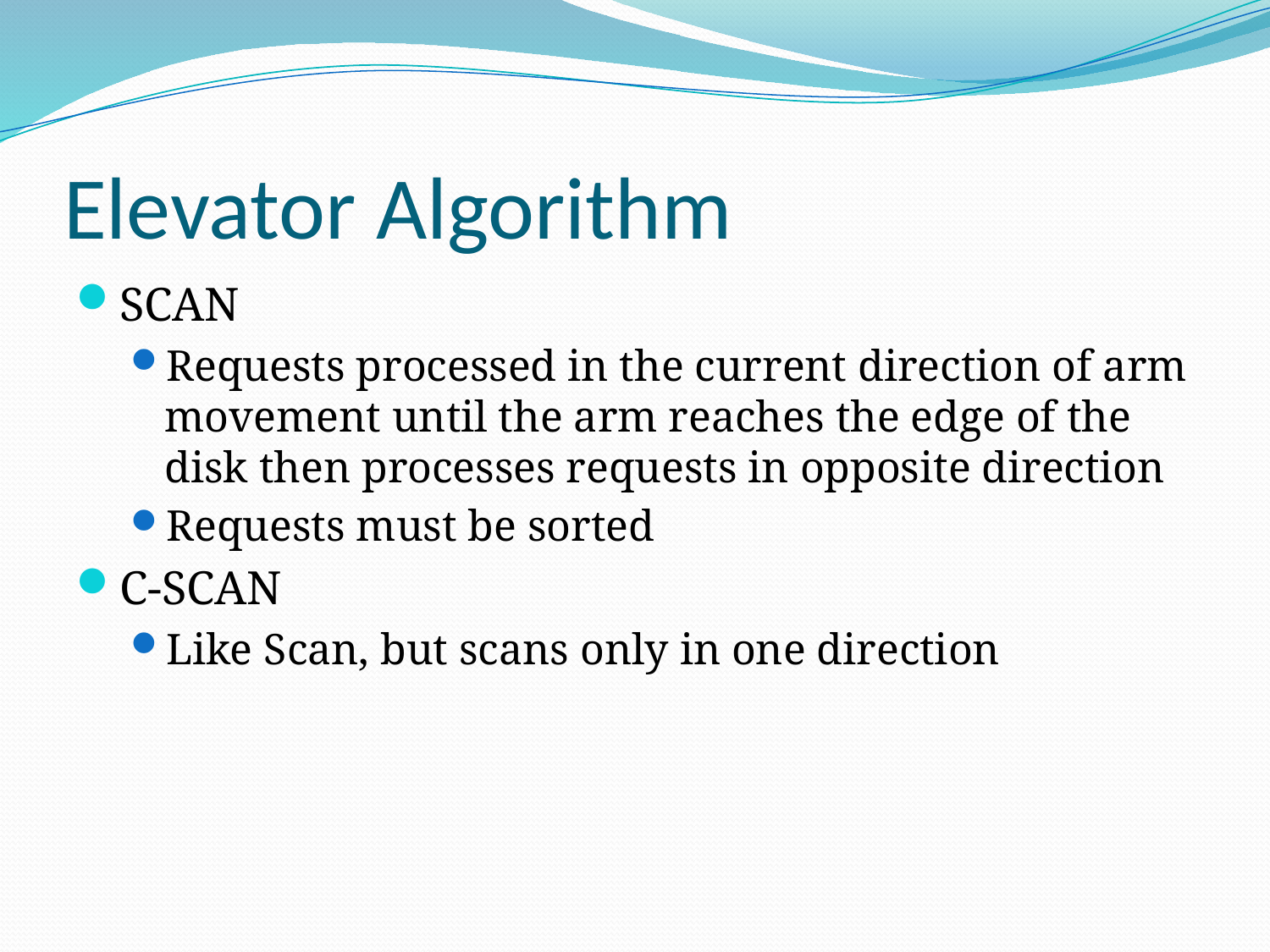

# Elevator Algorithm
SCAN
Requests processed in the current direction of arm movement until the arm reaches the edge of the disk then processes requests in opposite direction
Requests must be sorted
C-SCAN
Like Scan, but scans only in one direction